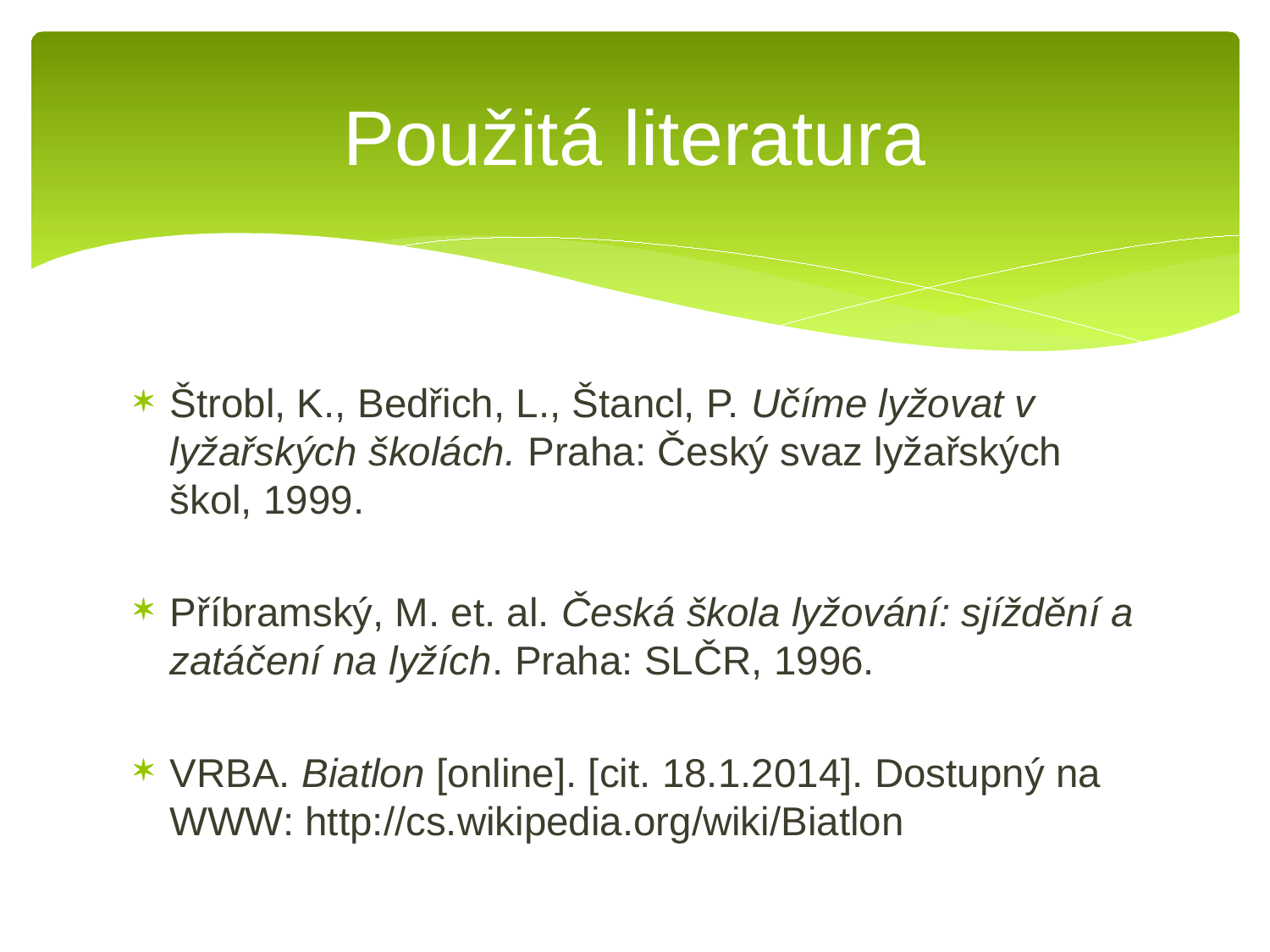

# Použitá literatura
Štrobl, K., Bedřich, L., Štancl, P. Učíme lyžovat v lyžařských školách. Praha: Český svaz lyžařských škol, 1999.

Příbramský, M. et. al. Česká škola lyžování: sjíždění a zatáčení na lyžích. Praha: SLČR, 1996.

VRBA. Biatlon [online]. [cit. 18.1.2014]. Dostupný na WWW: http://cs.wikipedia.org/wiki/Biatlon